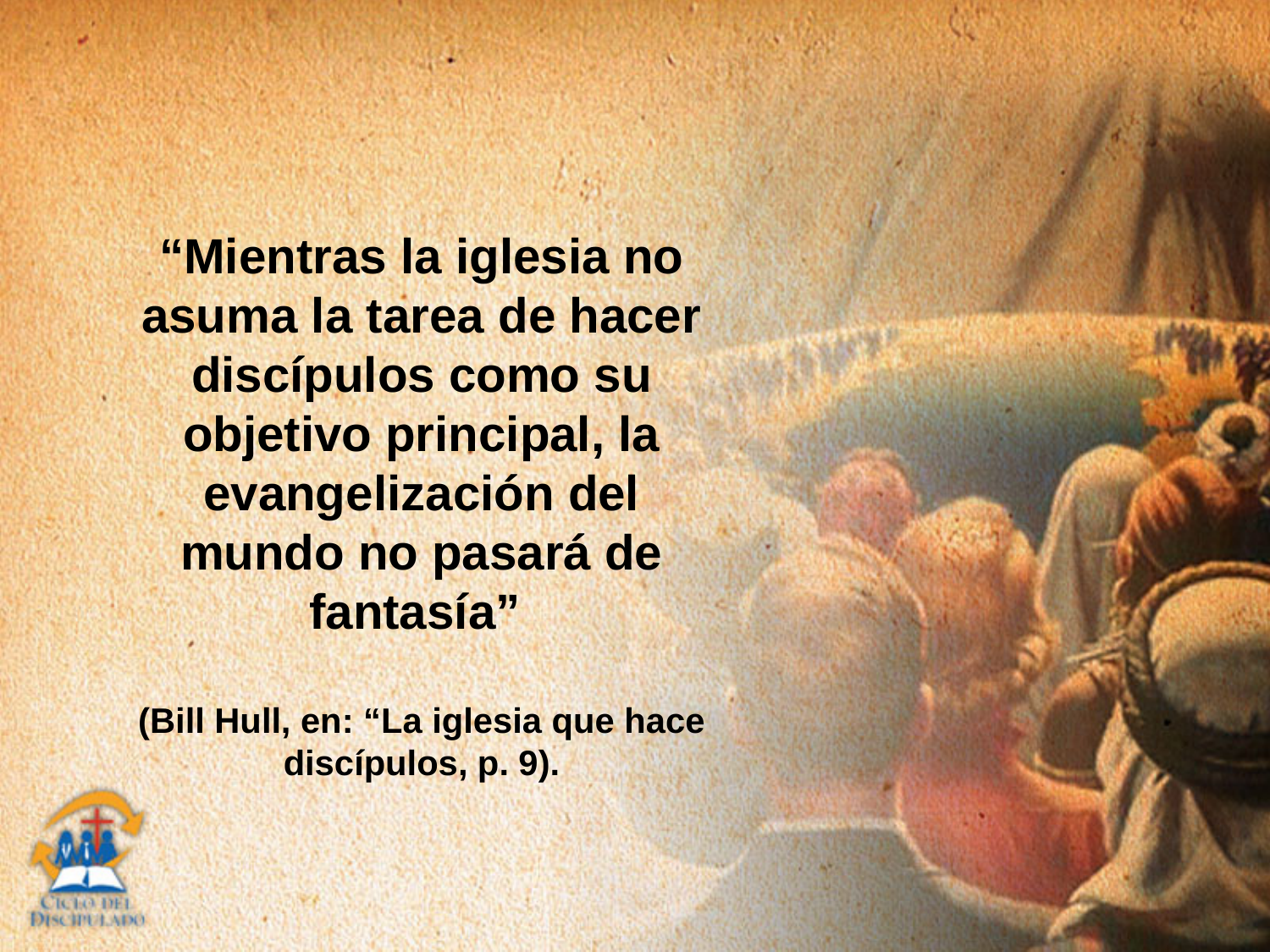

“Mientras la iglesia no asuma la tarea de hacer discípulos como su objetivo principal, la evangelización del mundo no pasará de fantasía”

(Bill Hull, en: “La iglesia que hace discípulos, p. 9).